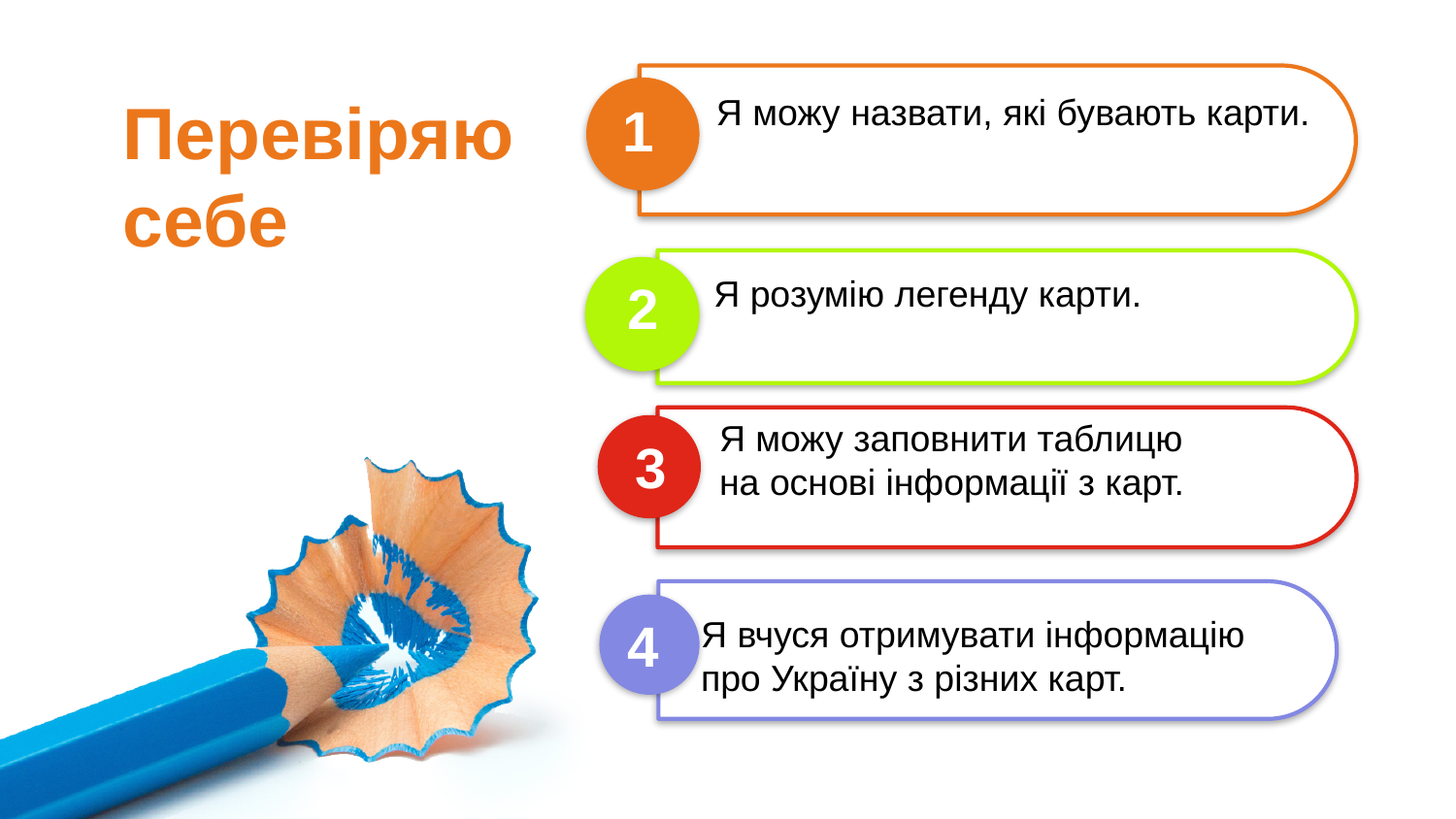

Перевіряю себе

Я можу назвати, які бувають карти.
1

Я розумію легенду карти.
2

Я можу заповнити таблицю
на основі інформації з карт.

3

Я вчуся отримувати інформацію
про Україну з різних карт.
4